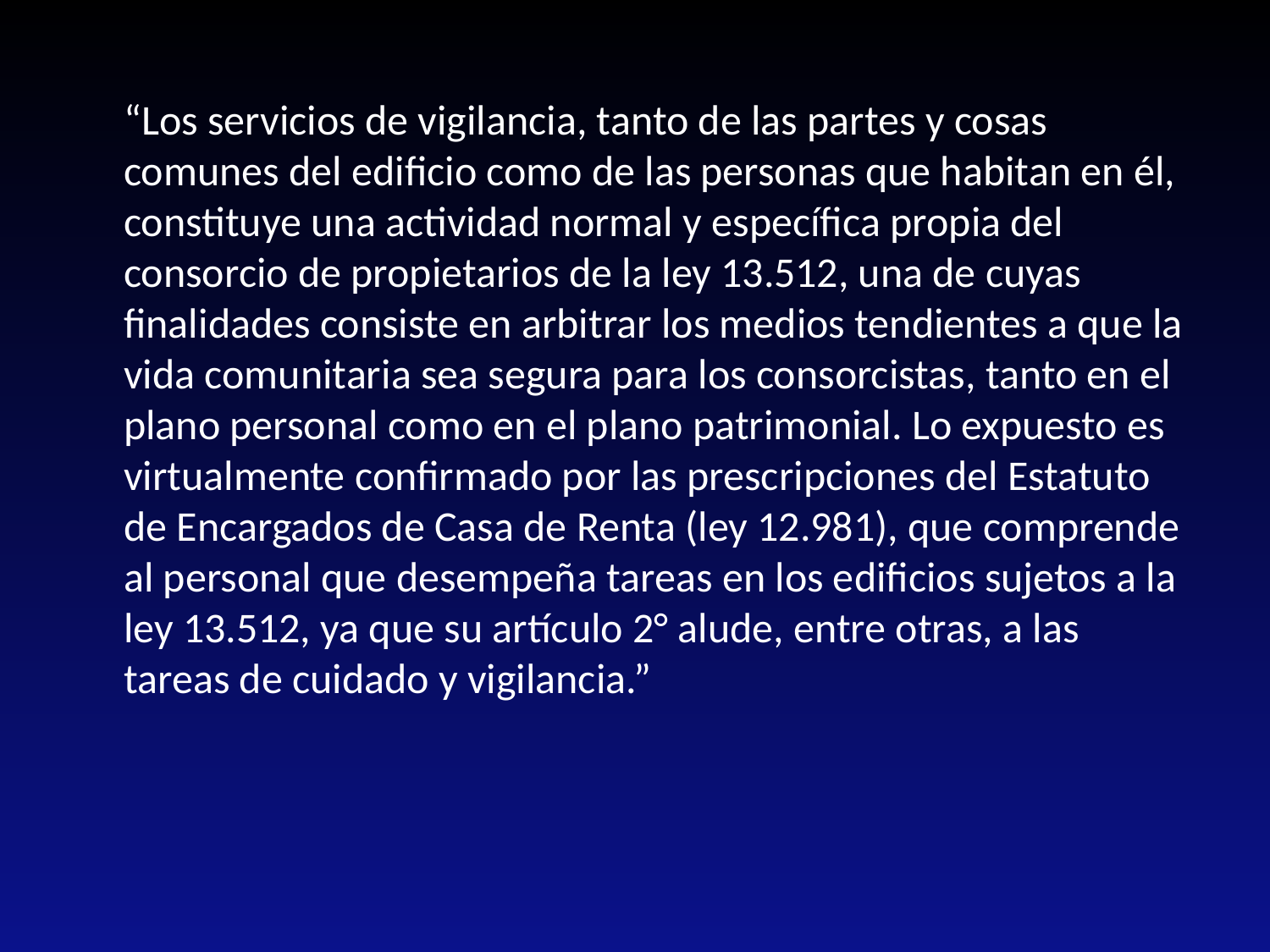

“Los servicios de vigilancia, tanto de las partes y cosas comunes del edificio como de las personas que habitan en él, constituye una actividad normal y específica propia del consorcio de propietarios de la ley 13.512, una de cuyas finalidades consiste en arbitrar los medios tendientes a que la vida comunitaria sea segura para los consorcistas, tanto en el plano personal como en el plano patrimonial. Lo expuesto es virtualmente confirmado por las prescripciones del Estatuto de Encargados de Casa de Renta (ley 12.981), que comprende al personal que desempeña tareas en los edificios sujetos a la ley 13.512, ya que su artículo 2° alude, entre otras, a las tareas de cuidado y vigilancia.”